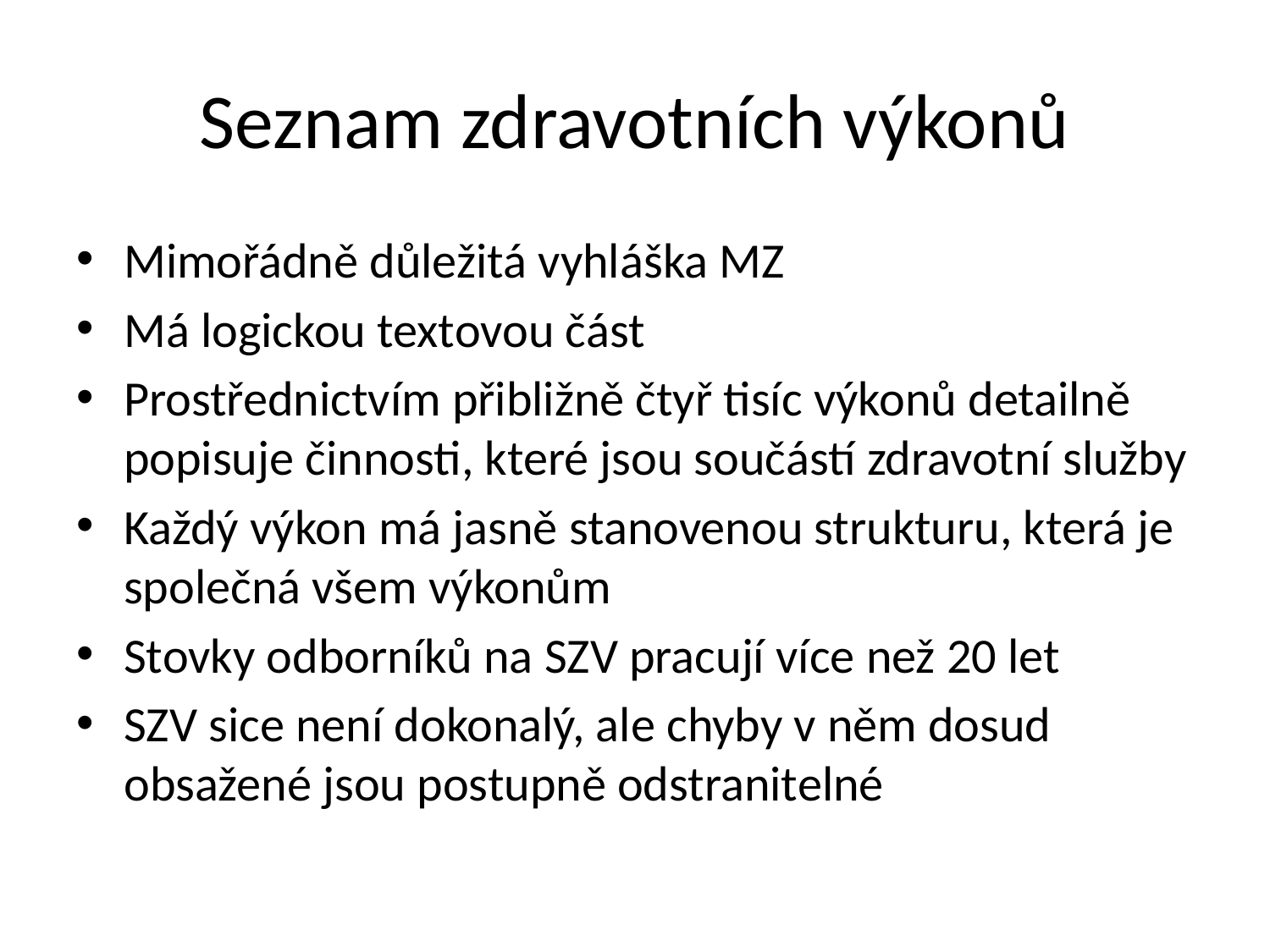

# Seznam zdravotních výkonů
Mimořádně důležitá vyhláška MZ
Má logickou textovou část
Prostřednictvím přibližně čtyř tisíc výkonů detailně popisuje činnosti, které jsou součástí zdravotní služby
Každý výkon má jasně stanovenou strukturu, která je společná všem výkonům
Stovky odborníků na SZV pracují více než 20 let
SZV sice není dokonalý, ale chyby v něm dosud obsažené jsou postupně odstranitelné